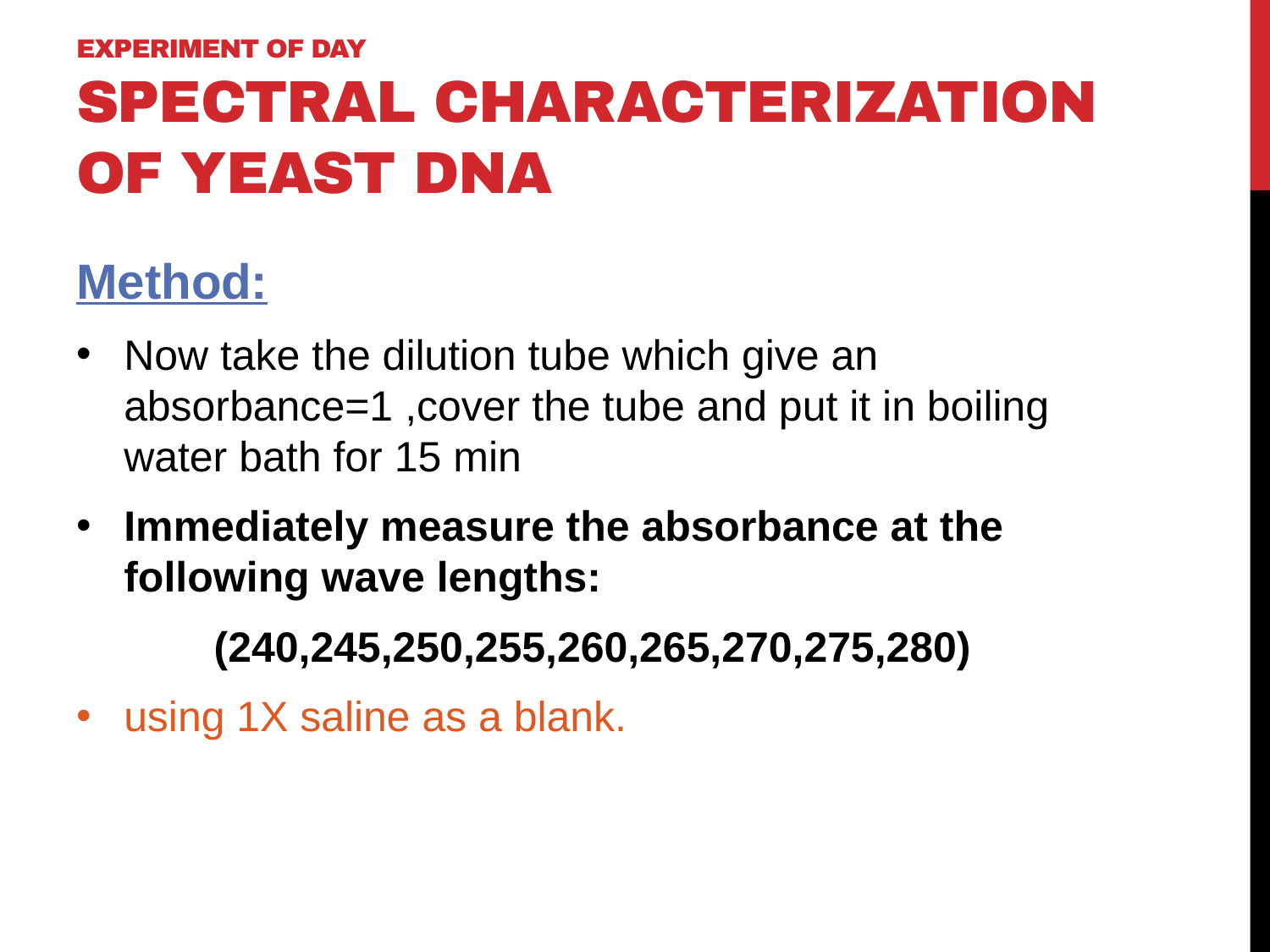

# Experiment of day spectral characterization of yeast DNA
Method:
Now take the dilution tube which give an absorbance=1 ,cover the tube and put it in boiling water bath for 15 min
Immediately measure the absorbance at the following wave lengths:
(240,245,250,255,260,265,270,275,280)
using 1X saline as a blank.